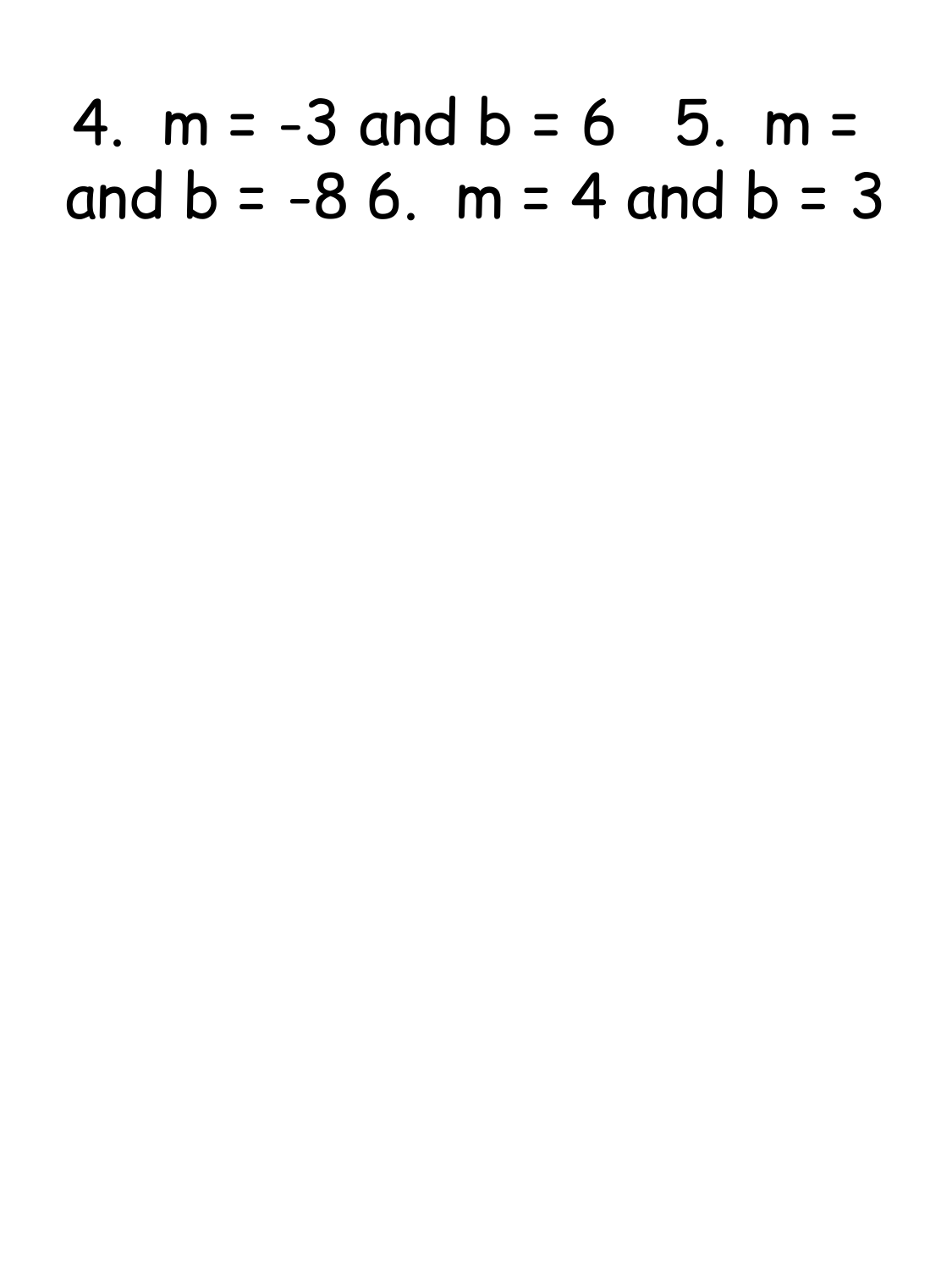

# 4.  m = -3 and b = 6				5.  m =  and b = -8		6.  m = 4 and b = 3